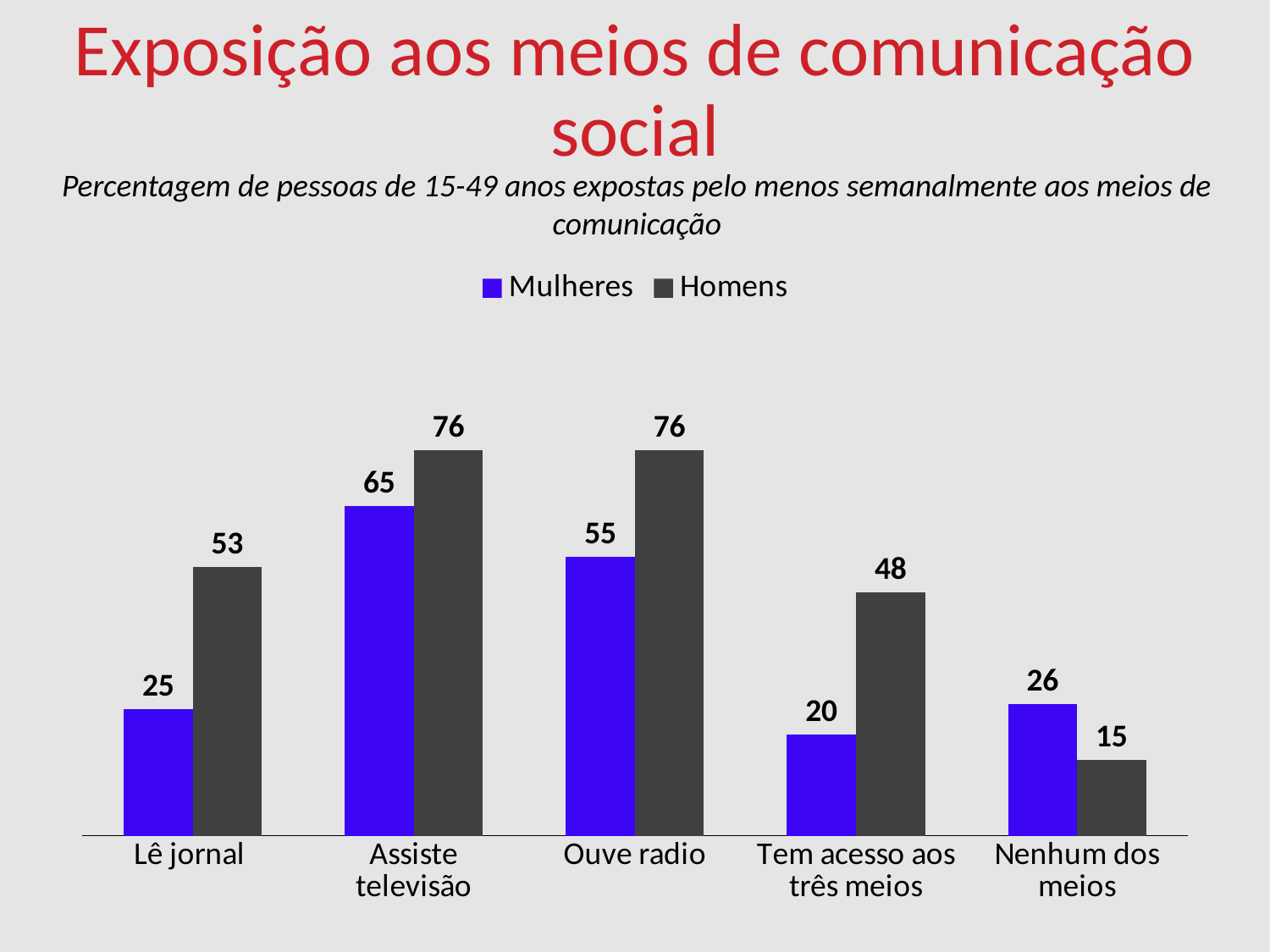

# Exposição aos meios de comunicação social
Percentagem de pessoas de 15-49 anos expostas pelo menos semanalmente aos meios de comunicação

### Chart

| Category | Mulheres | Homens |
|---|---|---|
| Lê jornal  | 25.0 | 53.0 |
| Assiste televisão | 65.0 | 76.0 |
| Ouve radio | 55.0 | 76.0 |
| Tem acesso aos três meios | 20.0 | 48.0 |
| Nenhum dos meios | 26.0 | 15.0 |